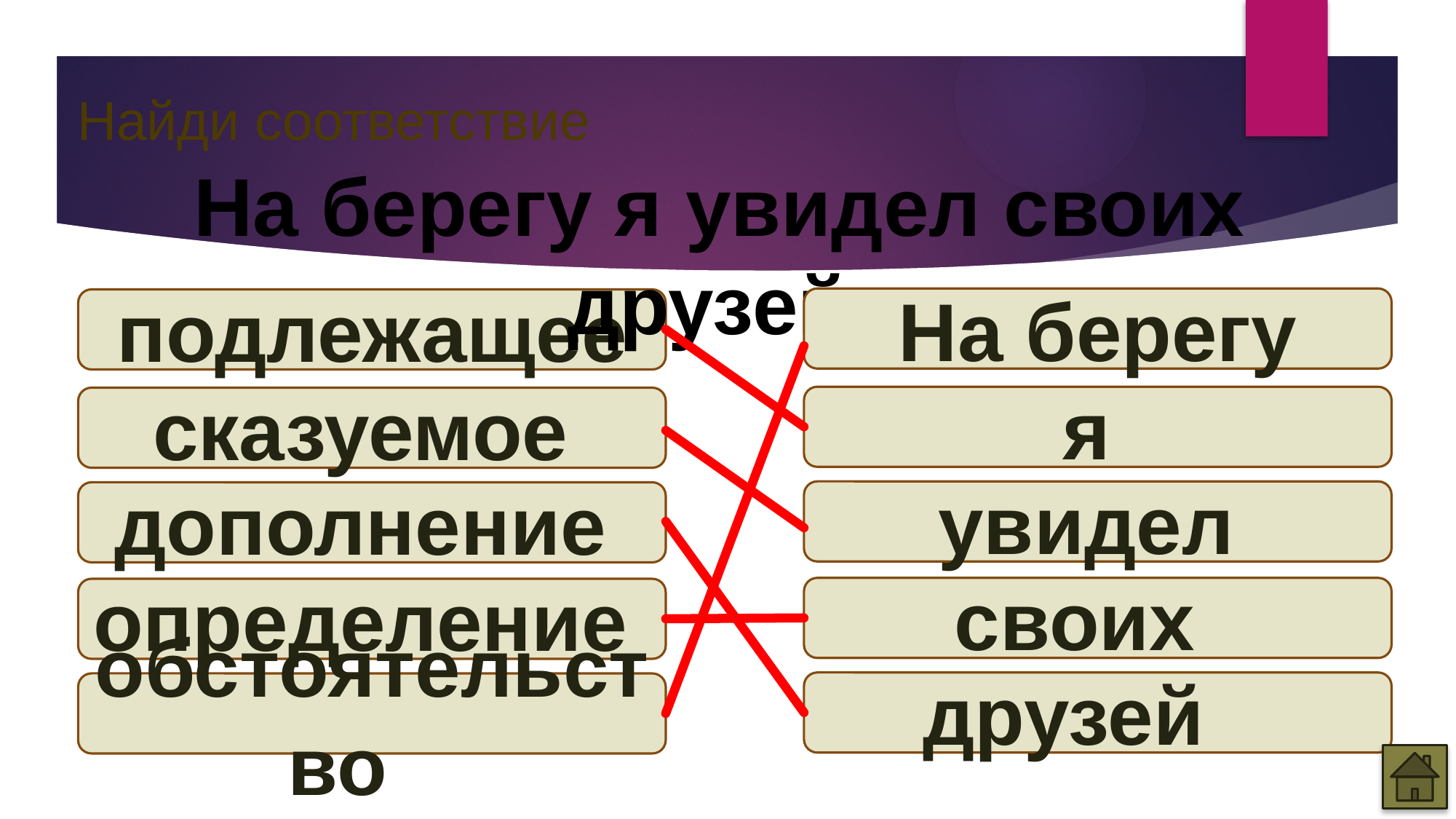

# Найди соответствие
На берегу я увидел своих друзей.
На берегу
подлежащее
я
сказуемое
увидел
дополнение
своих
определение
друзей
обстоятельство